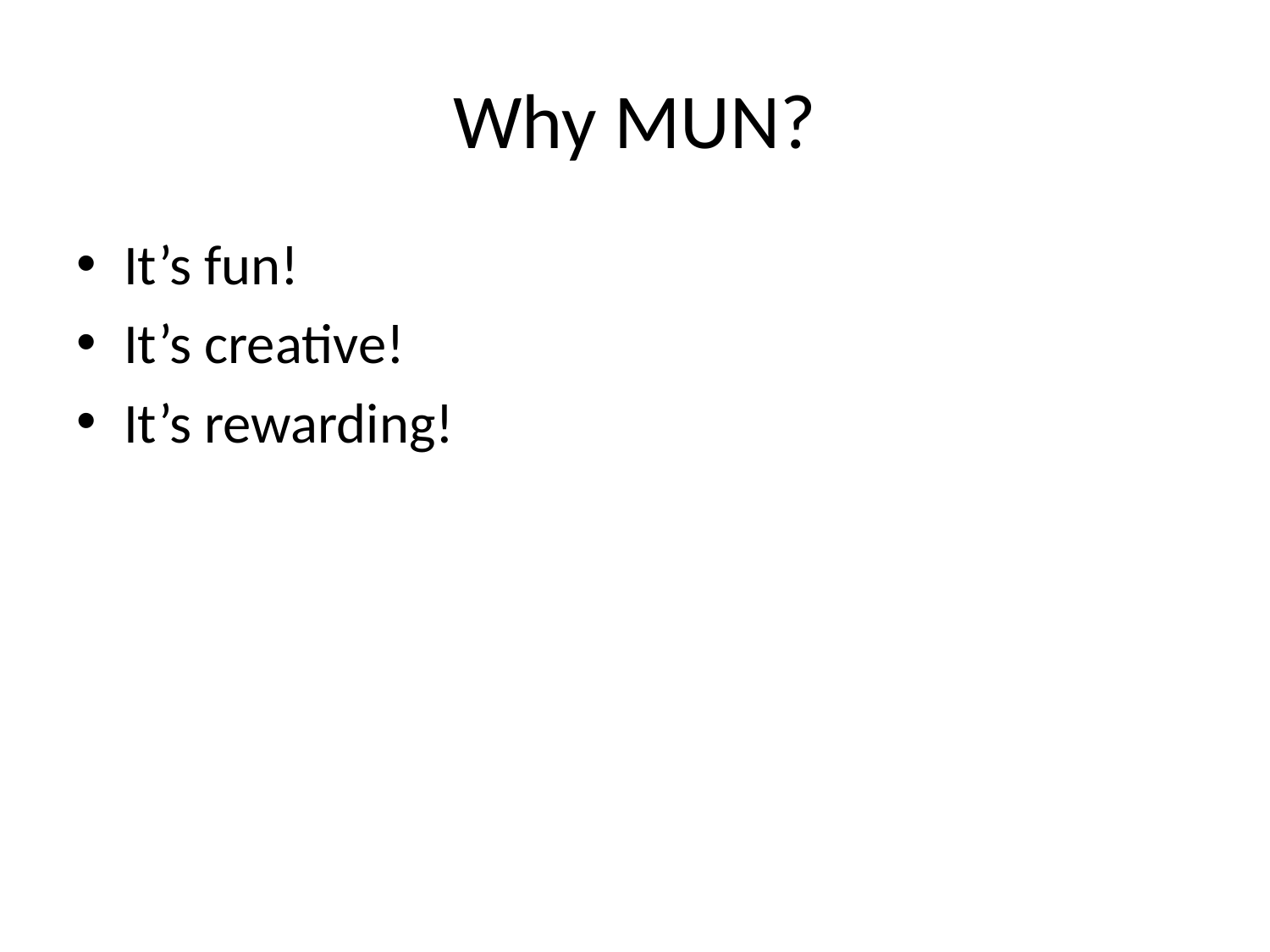

# Why MUN?
It’s fun!
It’s creative!
It’s rewarding!